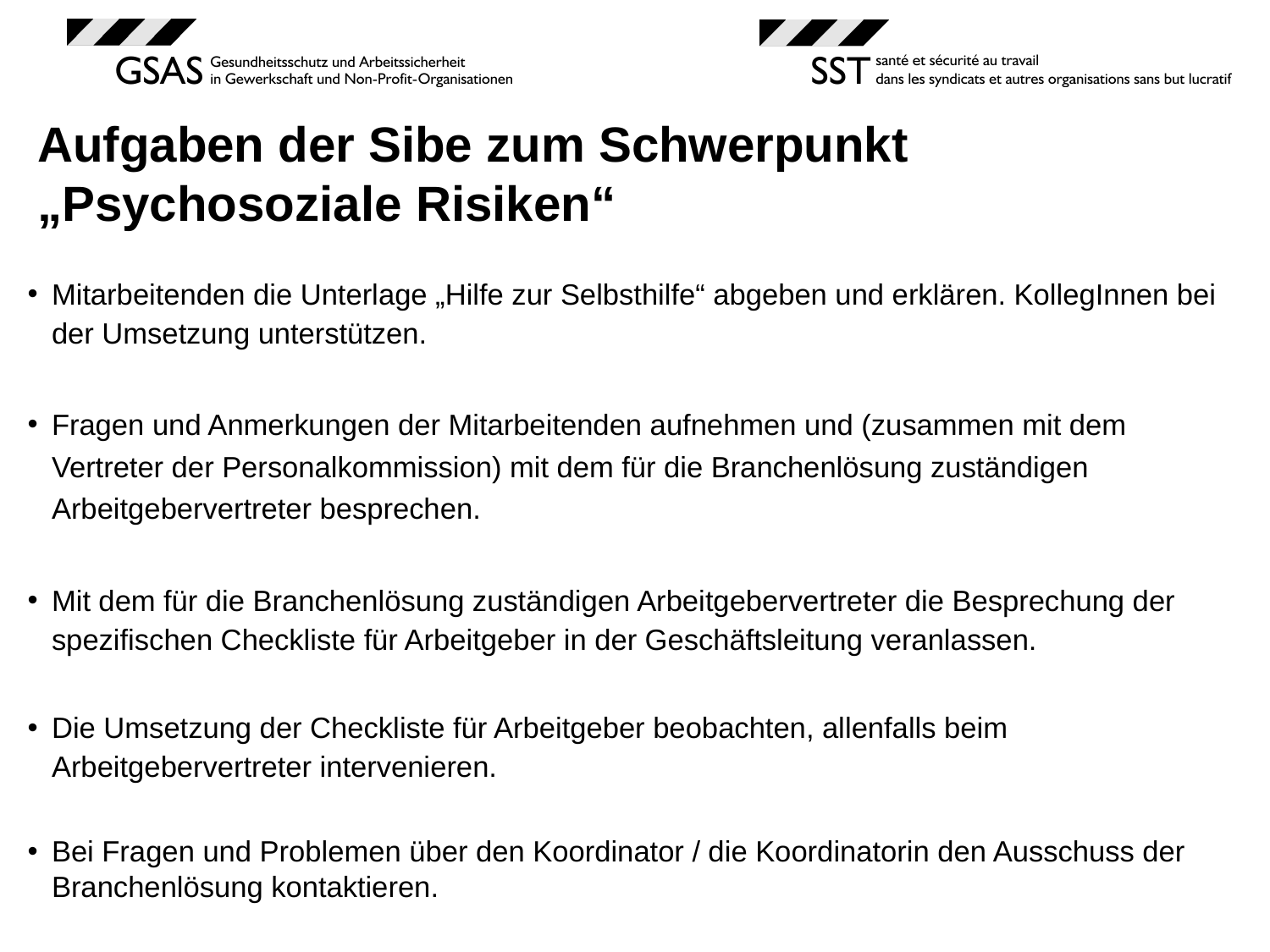

# Aufgaben der Sibe zum Schwerpunkt „Psychosoziale Risiken“
Mitarbeitenden die Unterlage „Hilfe zur Selbsthilfe“ abgeben und erklären. KollegInnen bei der Umsetzung unterstützen.

Fragen und Anmerkungen der Mitarbeitenden aufnehmen und (zusammen mit dem Vertreter der Personalkommission) mit dem für die Branchenlösung zuständigen Arbeitgebervertreter besprechen.

Mit dem für die Branchenlösung zuständigen Arbeitgebervertreter die Besprechung der spezifischen Checkliste für Arbeitgeber in der Geschäftsleitung veranlassen.

Die Umsetzung der Checkliste für Arbeitgeber beobachten, allenfalls beim Arbeitgebervertreter intervenieren.

Bei Fragen und Problemen über den Koordinator / die Koordinatorin den Ausschuss der Branchenlösung kontaktieren.